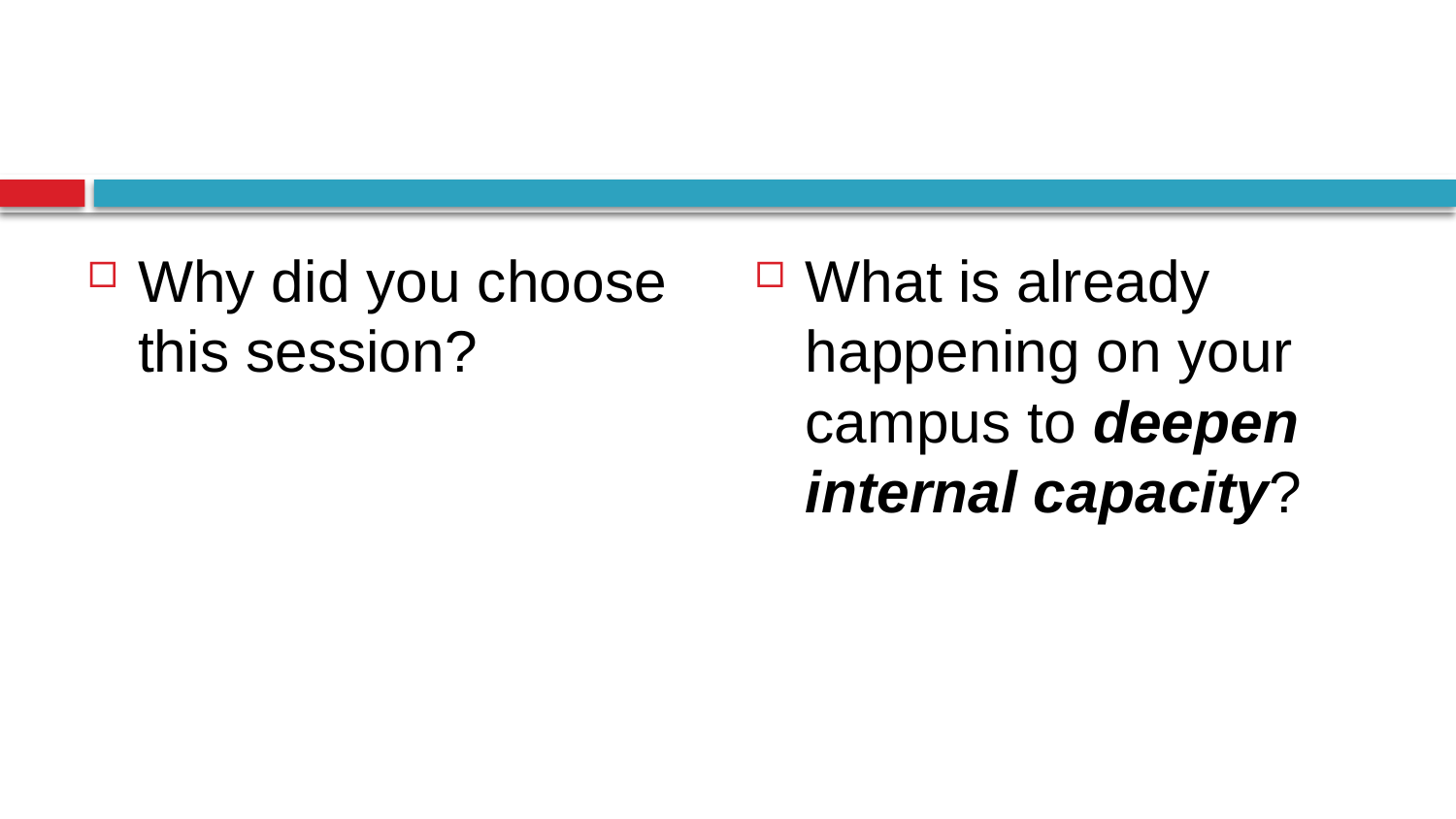

#
Why did you choose this session?
What is already happening on your campus to deepen internal capacity?